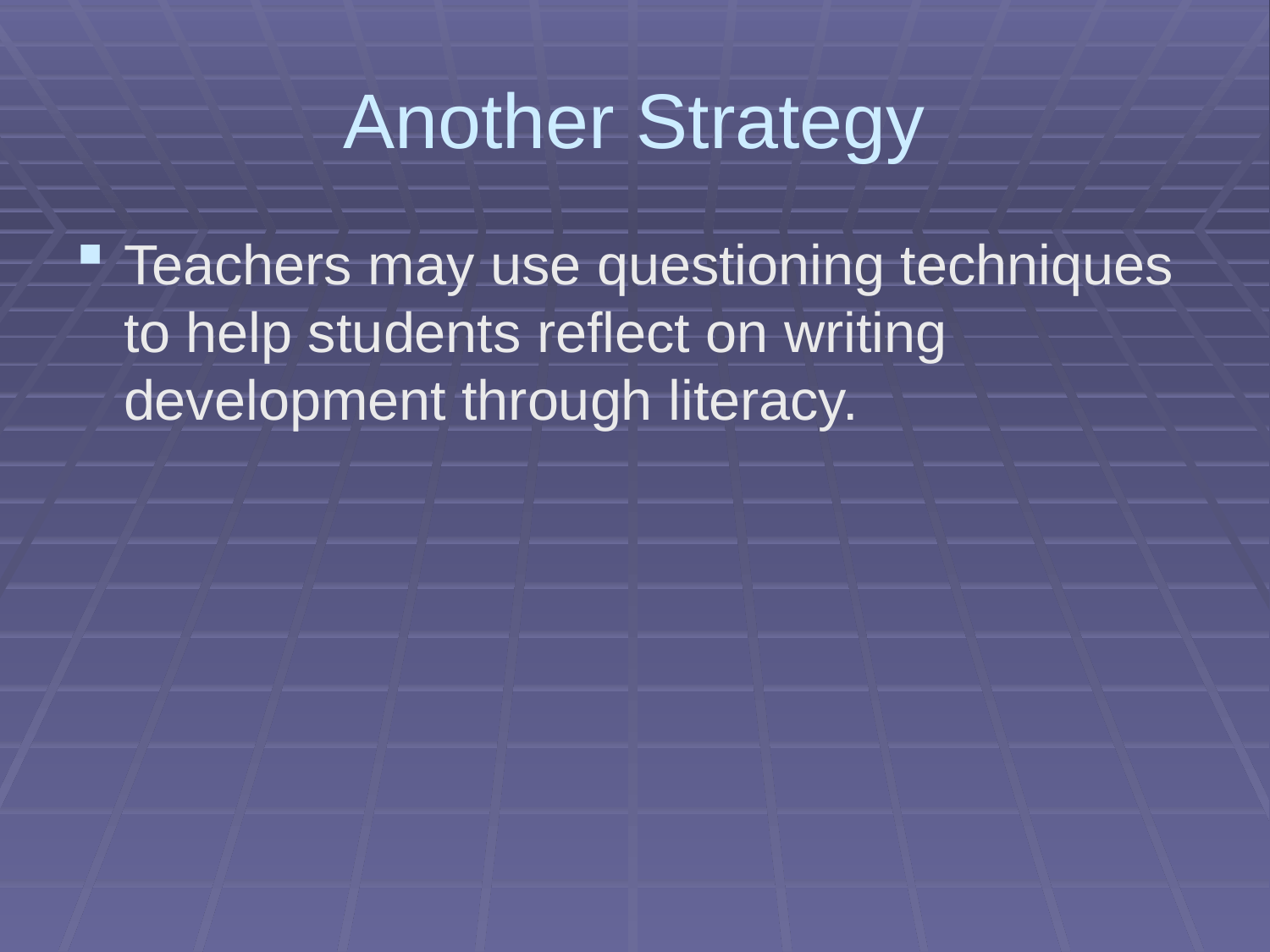

# Another Strategy
Teachers may use questioning techniques to help students reflect on writing development through literacy.